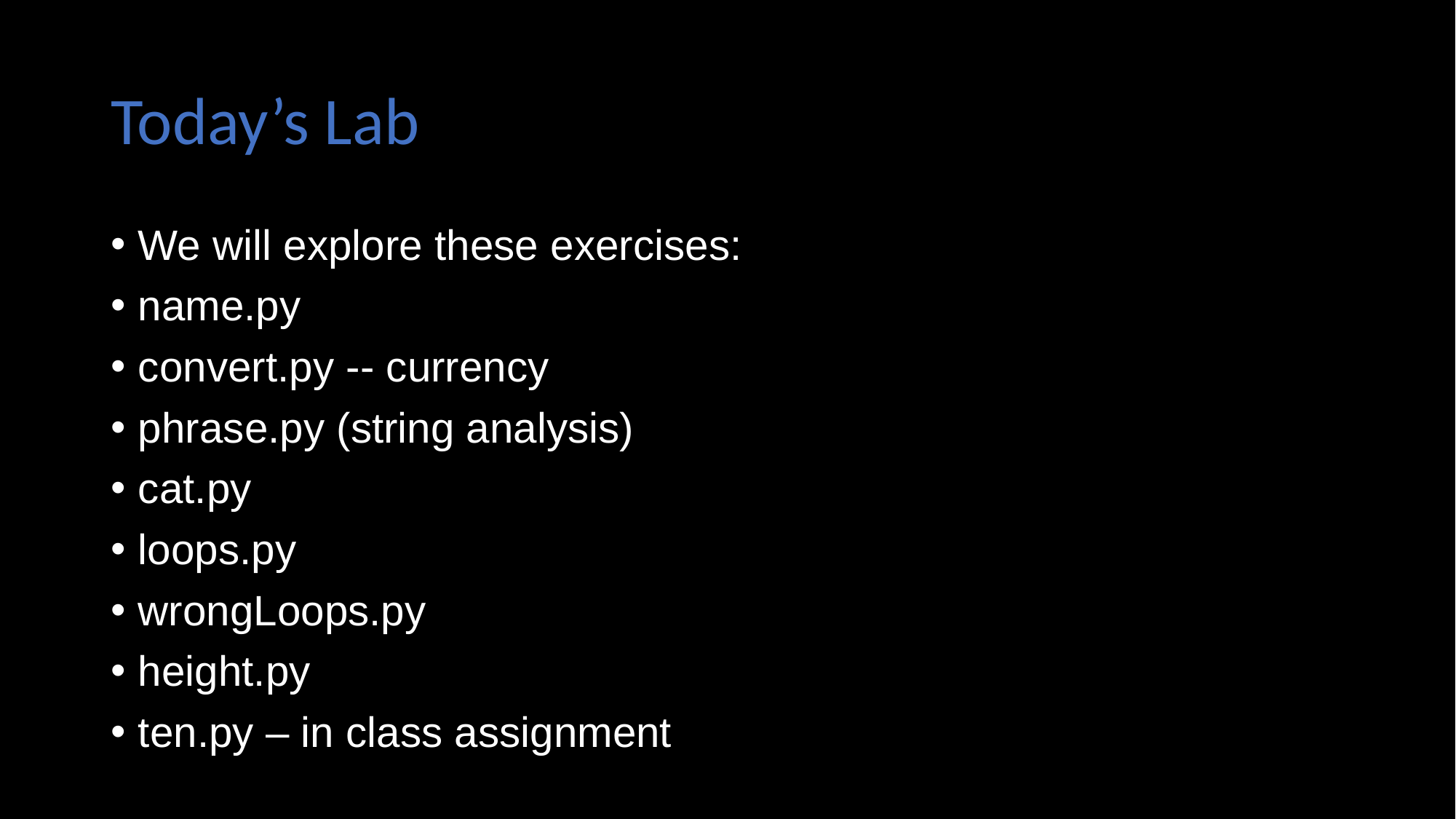

# Today’s Lab
We will explore these exercises:
name.py
convert.py -- currency
phrase.py (string analysis) -- shows functions too
cat.py
loops.py
wrongLoops.py (sanity check, can you spot the bug)
height.py
ten.py – in class assignment